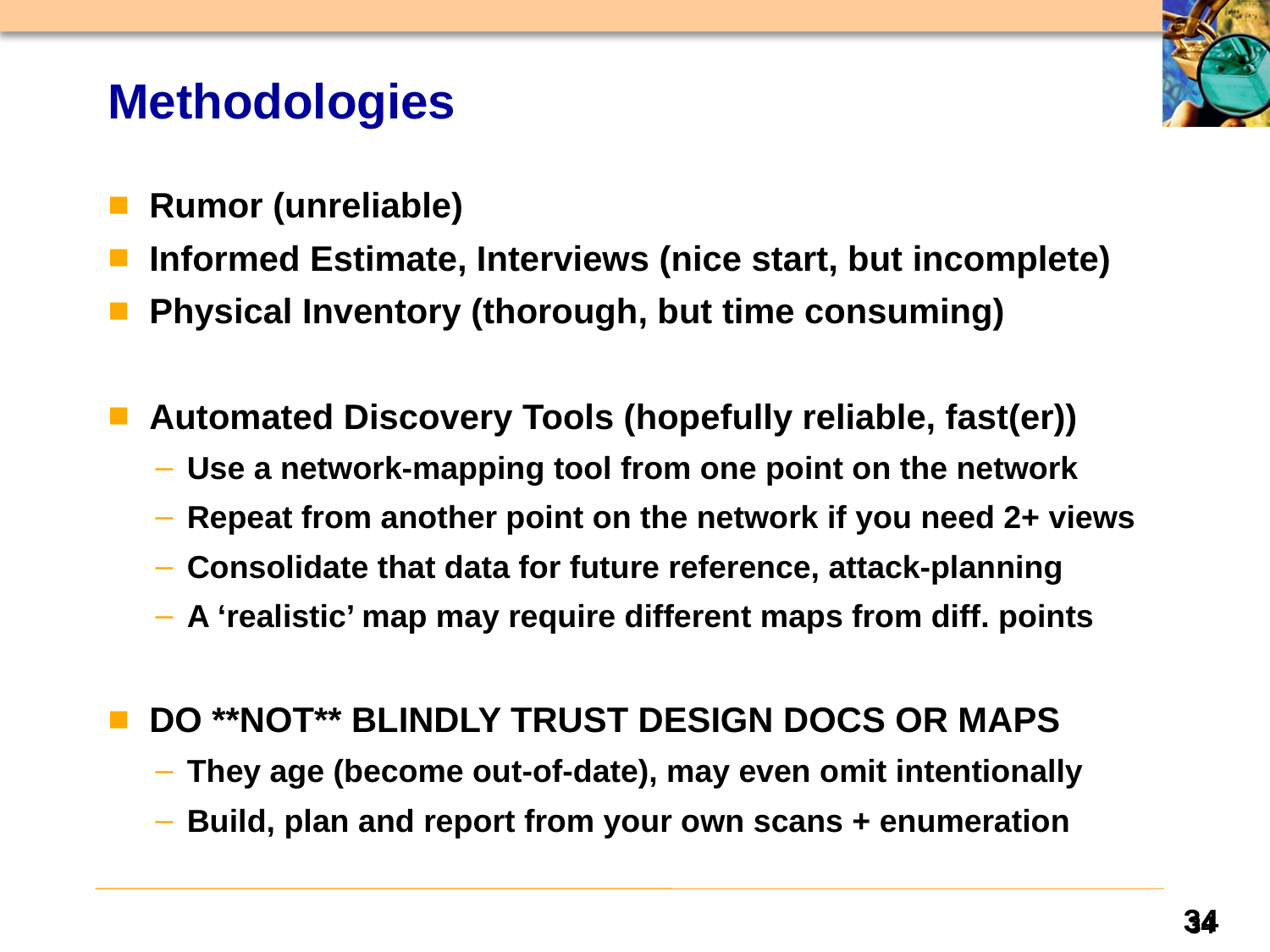

# Methodologies
 Rumor (unreliable)
 Informed Estimate, Interviews (nice start, but incomplete)
 Physical Inventory (thorough, but time consuming)

 Automated Discovery Tools (hopefully reliable, fast(er))
Use a network-mapping tool from one point on the network
Repeat from another point on the network if you need 2+ views
Consolidate that data for future reference, attack-planning
A ‘realistic’ map may require different maps from diff. points

 DO **NOT** BLINDLY TRUST DESIGN DOCS OR MAPS
They age (become out-of-date), may even omit intentionally
Build, plan and report from your own scans + enumeration

34